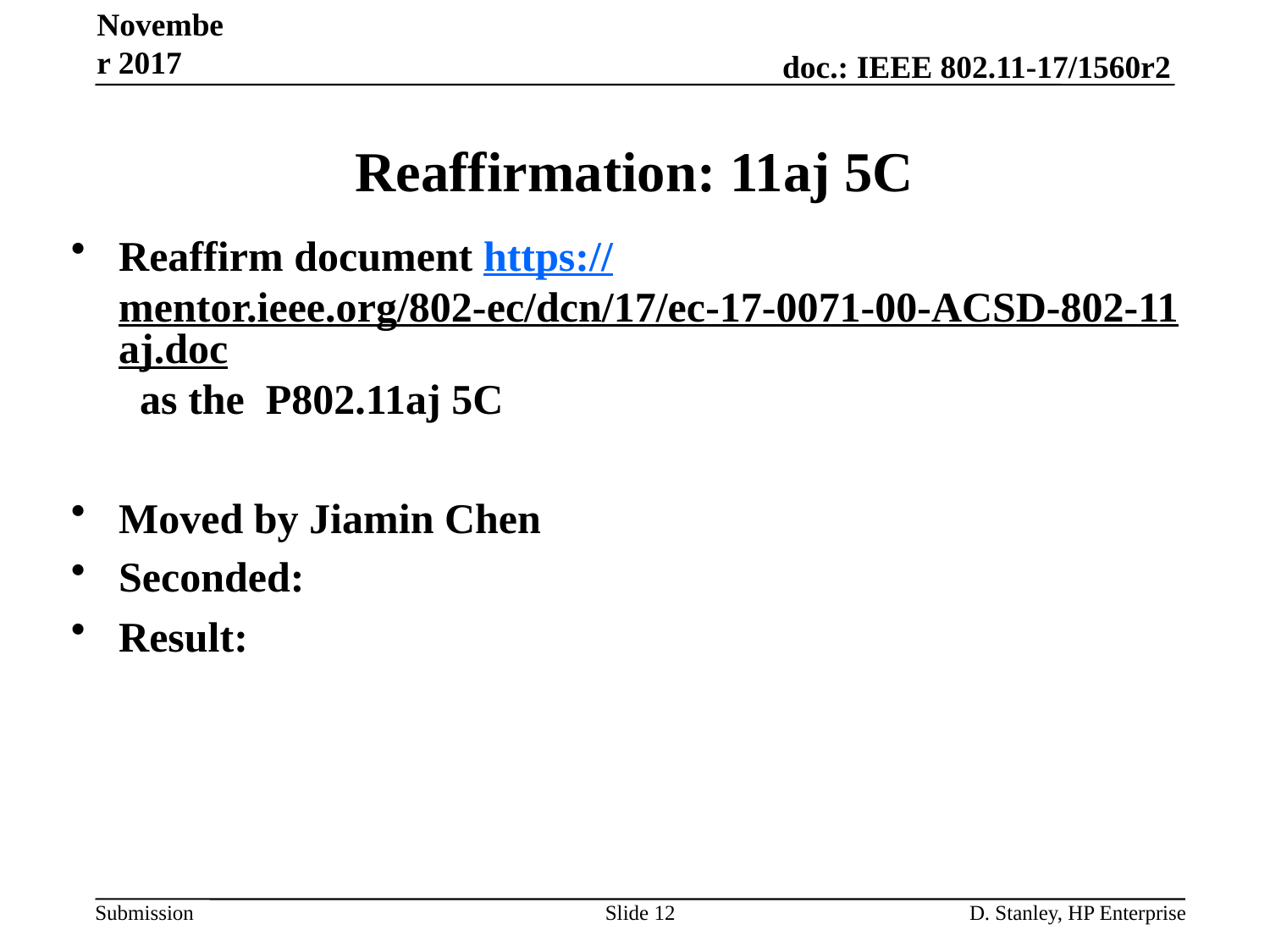

November 2017
# Reaffirmation: 11aj 5C
Reaffirm document https://mentor.ieee.org/802-ec/dcn/17/ec-17-0071-00-ACSD-802-11aj.doc  as the  P802.11aj 5C

Moved by Jiamin Chen
Seconded:
Result:

Slide 12
D. Stanley, HP Enterprise